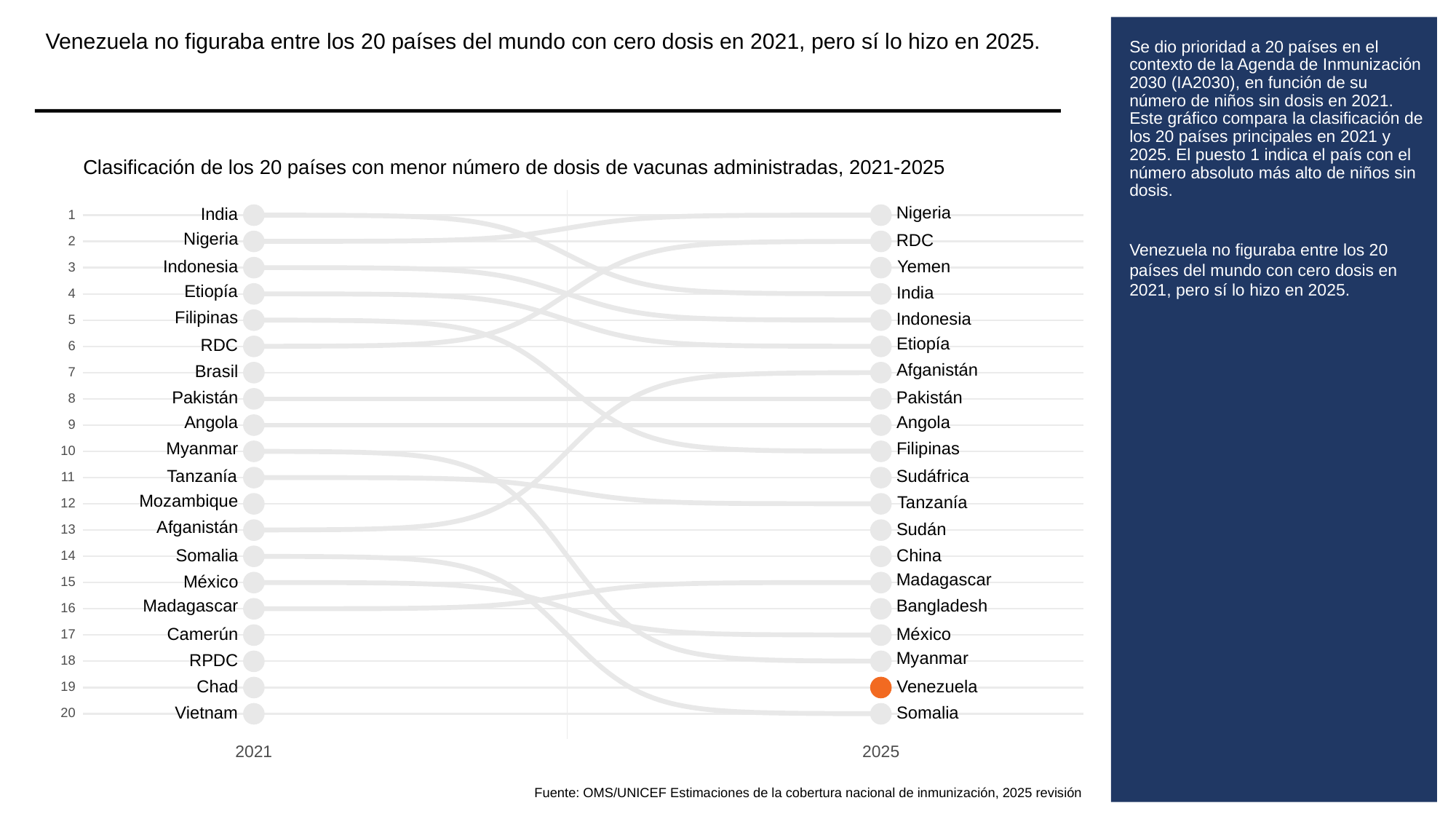

Venezuela no figuraba entre los 20 países del mundo con cero dosis en 2021, pero sí lo hizo en 2025.
# Se dio prioridad a 20 países en el contexto de la Agenda de Inmunización 2030 (IA2030), en función de su número de niños sin dosis en 2021. Este gráfico compara la clasificación de los 20 países principales en 2021 y 2025. El puesto 1 indica el país con el número absoluto más alto de niños sin dosis.

Venezuela no figuraba entre los 20 países del mundo con cero dosis en 2021, pero sí lo hizo en 2025.

Clasificación de los 20 países con menor número de dosis de vacunas administradas, 2021-2025

Nigeria
India
1

Nigeria
RDC
2

Indonesia
Yemen
3

Etiopía
India
4

Filipinas
Indonesia
5

Etiopía
RDC
6

Afganistán
Brasil
7

Pakistán
Pakistán
8

Angola
Angola
9

Myanmar
Filipinas
10

Sudáfrica
Tanzanía
11

Mozambique
Tanzanía
12

Afganistán
Sudán
13

Somalia
China
14

Madagascar
México
15

Madagascar
Bangladesh
16

Camerún
México
17

Myanmar
RPDC
18

Chad
Venezuela
19

Somalia
Vietnam
20

2021
2025
Fuente: OMS/UNICEF Estimaciones de la cobertura nacional de inmunización, 2025 revisión